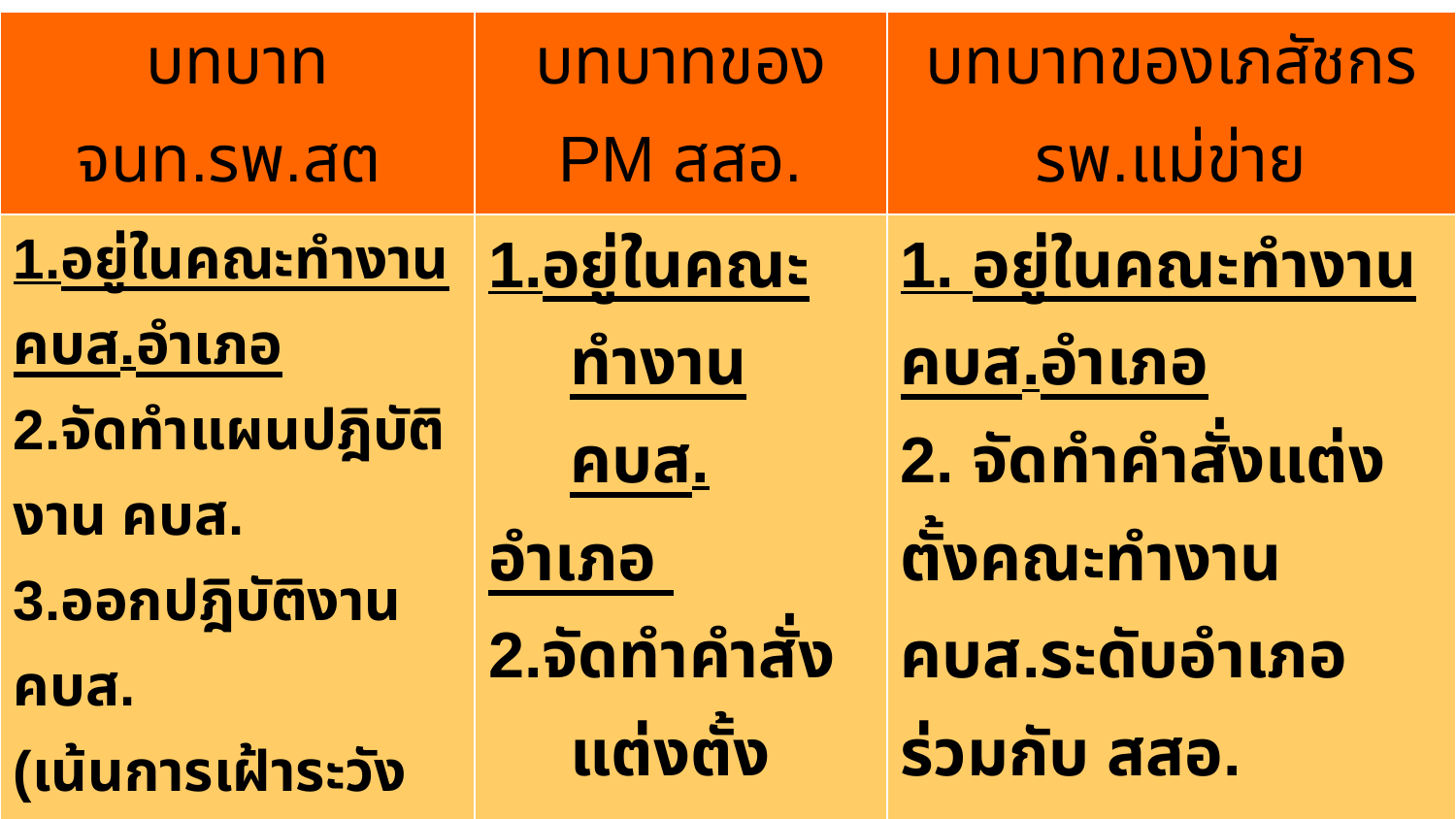

| บทบาท จนท.รพ.สต | บทบาทของ PM สสอ. | บทบาทของเภสัชกร รพ.แม่ข่าย |
| --- | --- | --- |
| 1.อยู่ในคณะทำงาน คบส.อำเภอ 2.จัดทำแผนปฎิบัติงาน คบส. 3.ออกปฎิบัติงาน คบส. (เน้นการเฝ้าระวังความปลอดภัยของผลิตภัณฑ์สุขภาพ ยา อาหาร เครื่องสำอาง วัตถุอันตราย เครื่องมือแพทย์ โฆษณา) 4.วางแผนขับเคลื่อนงาน คบส. ที่สอดคล้องกับปัญหาของพื้นที่ OTOP โดยการมีส่วนร่วมของเครือข่าย | 1.อยู่ในคณะทำงาน คบส. อำเภอ 2.จัดทำคำสั่งแต่งตั้ง คณะทำงาน คบร่วมกับ รพ.แม่ข่าย | 1. อยู่ในคณะทำงาน คบส.อำเภอ 2. จัดทำคำสั่งแต่งตั้งคณะทำงาน คบส.ระดับอำเภอร่วมกับ สสอ. 3. ติดตามประเมินผล และการคืนข้อมูล งาน คบส. ให้คระกรรมการประสานงานสาธารณสุขระดับอำเภอ ( เน้นการ Alert ปัญหา) |
# บทบาทหน้าที่